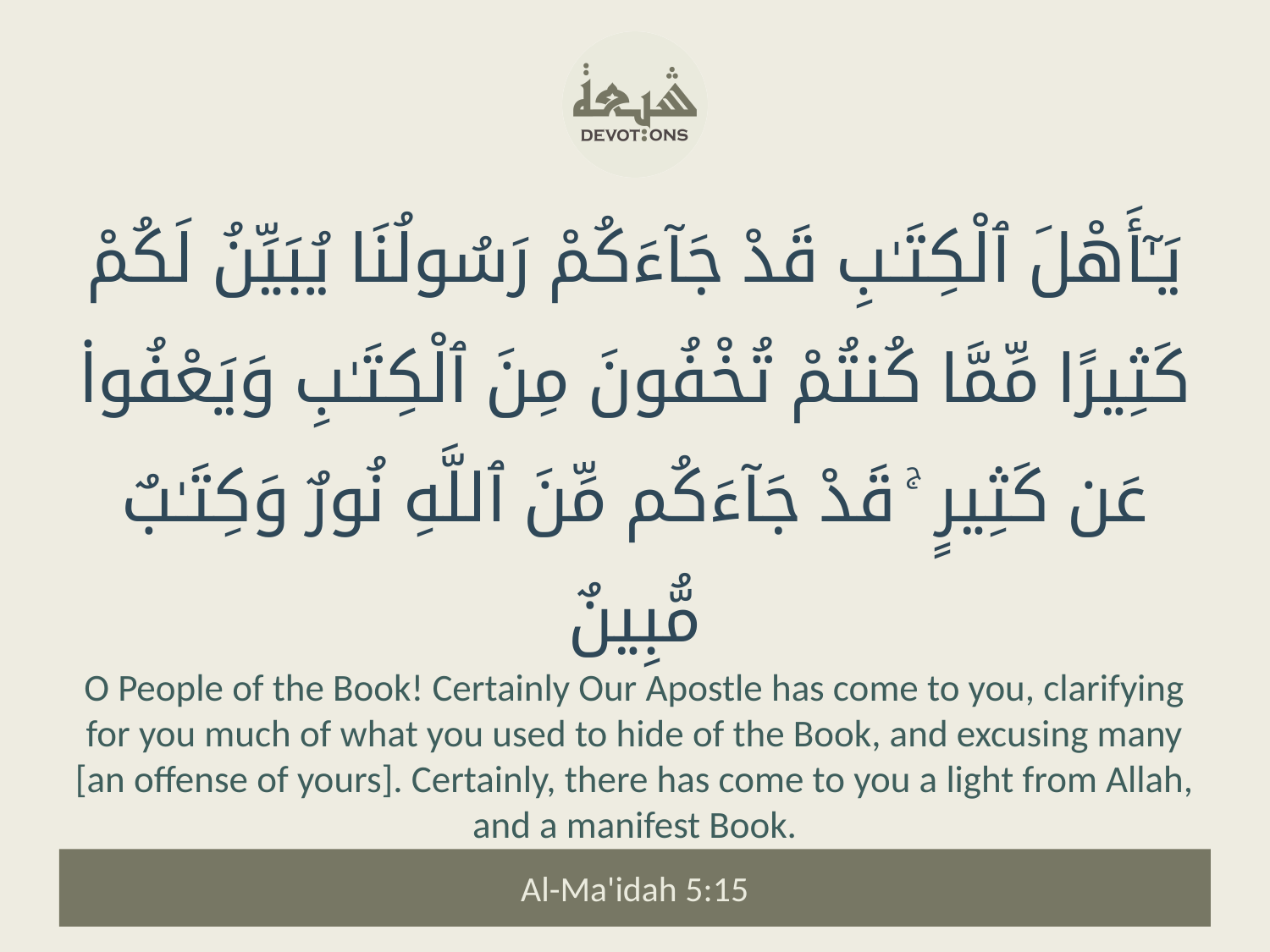

يَـٰٓأَهْلَ ٱلْكِتَـٰبِ قَدْ جَآءَكُمْ رَسُولُنَا يُبَيِّنُ لَكُمْ كَثِيرًا مِّمَّا كُنتُمْ تُخْفُونَ مِنَ ٱلْكِتَـٰبِ وَيَعْفُوا۟ عَن كَثِيرٍ ۚ قَدْ جَآءَكُم مِّنَ ٱللَّهِ نُورٌ وَكِتَـٰبٌ مُّبِينٌ
O People of the Book! Certainly Our Apostle has come to you, clarifying for you much of what you used to hide of the Book, and excusing many [an offense of yours]. Certainly, there has come to you a light from Allah, and a manifest Book.
Al-Ma'idah 5:15